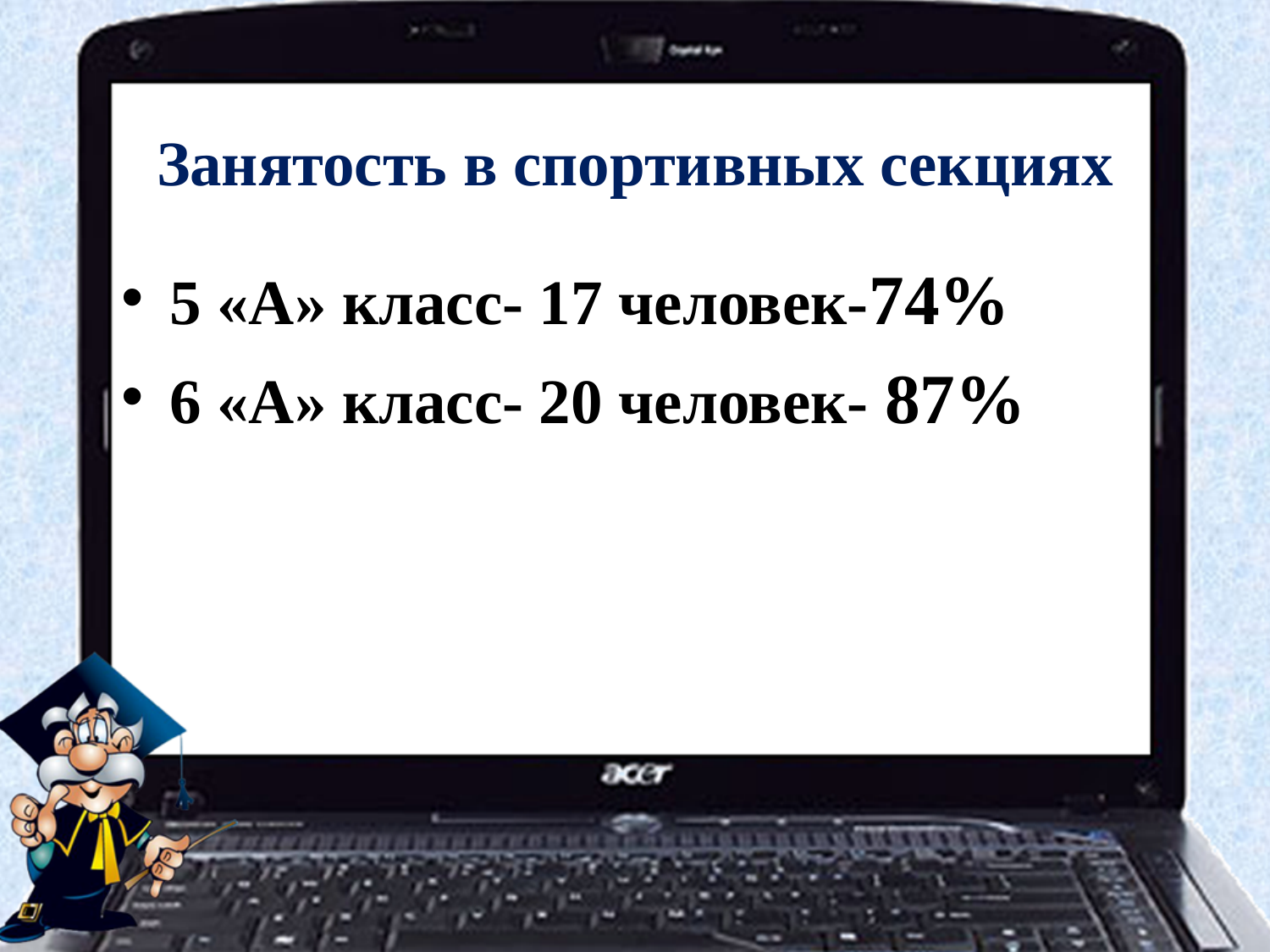

#
Занятость в спортивных секциях
5 «А» класс- 17 человек-74%
6 «А» класс- 20 человек- 87%